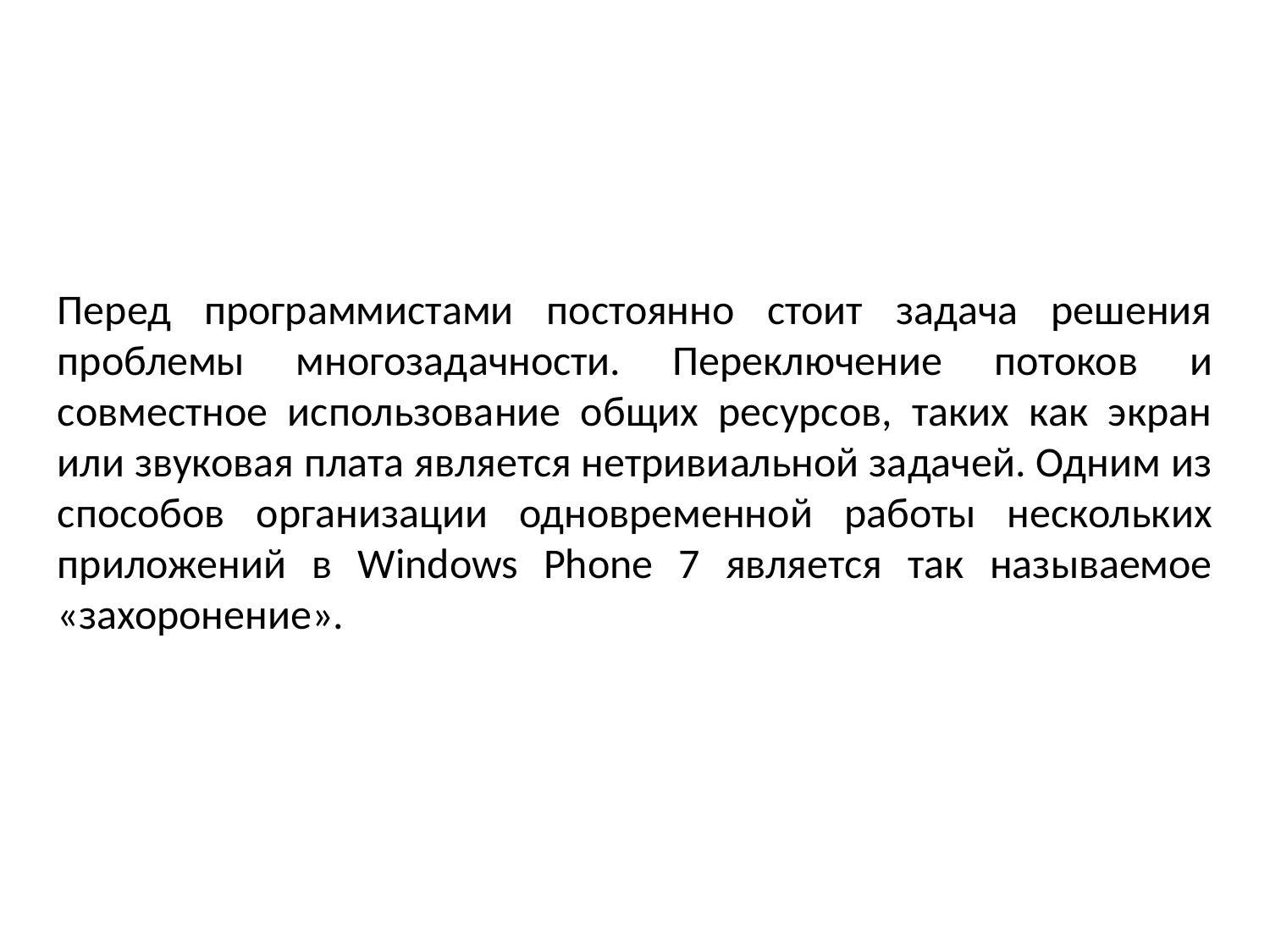

Перед программистами постоянно стоит задача решения проблемы многозадачности. Переключение потоков и совместное использование общих ресурсов, таких как экран или звуковая плата является нетривиальной задачей. Одним из способов организации одновременной работы нескольких приложений в Windows Phone 7 является так называемое «захоронение».